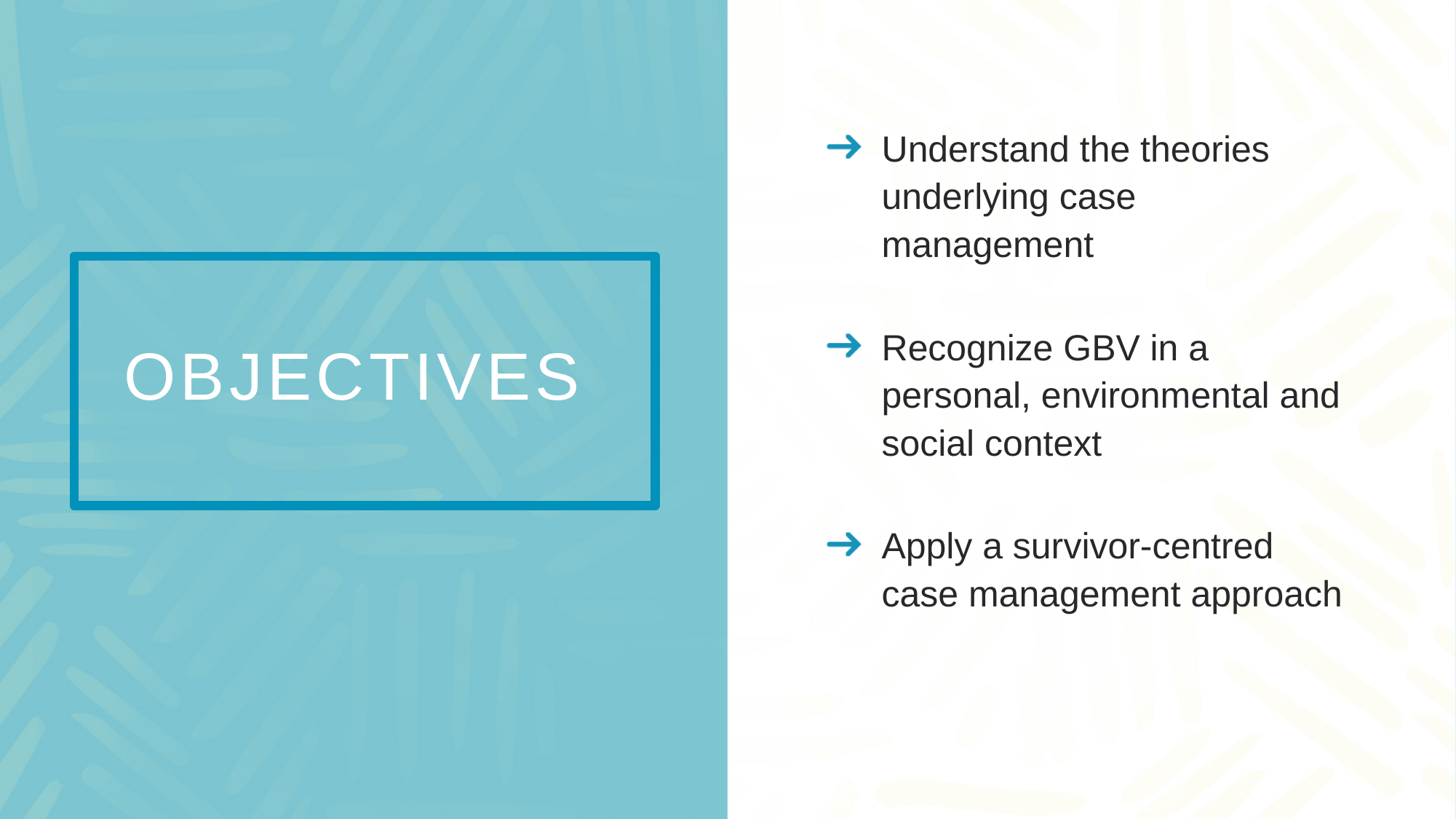

Understand the theories underlying case management
Recognize GBV in a personal, environmental and social context
Apply a survivor-centred case management approach

# Objectives